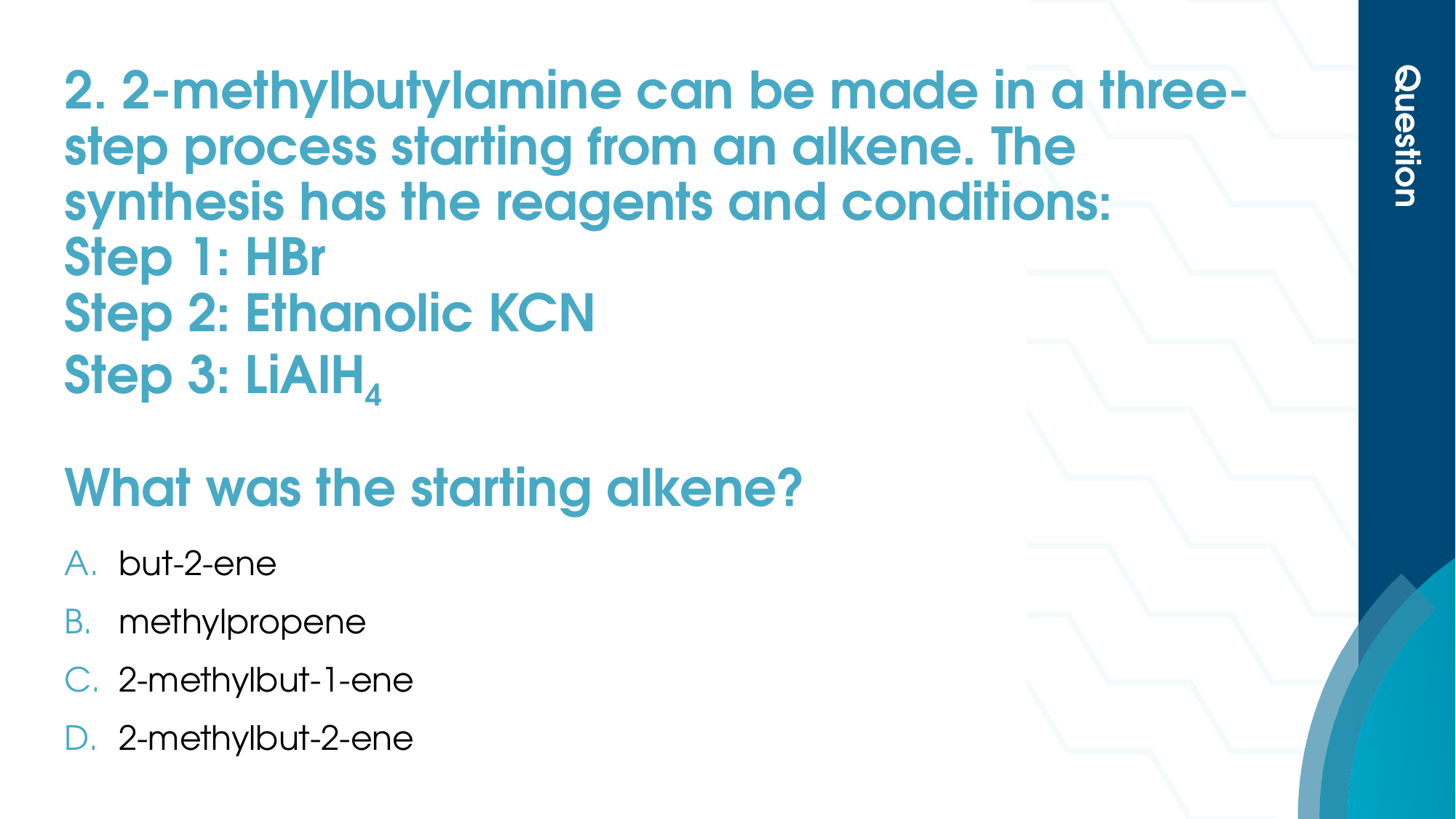

Question
# 2. 2-methylbutylamine can be made in a three-step process starting from an alkene. The synthesis has the reagents and conditions: Step 1: HBr Step 2: Ethanolic KCN Step 3: LiAlH4 What was the starting alkene?
but-2-ene
methylpropene
2-methylbut-1-ene
2-methylbut-2-ene